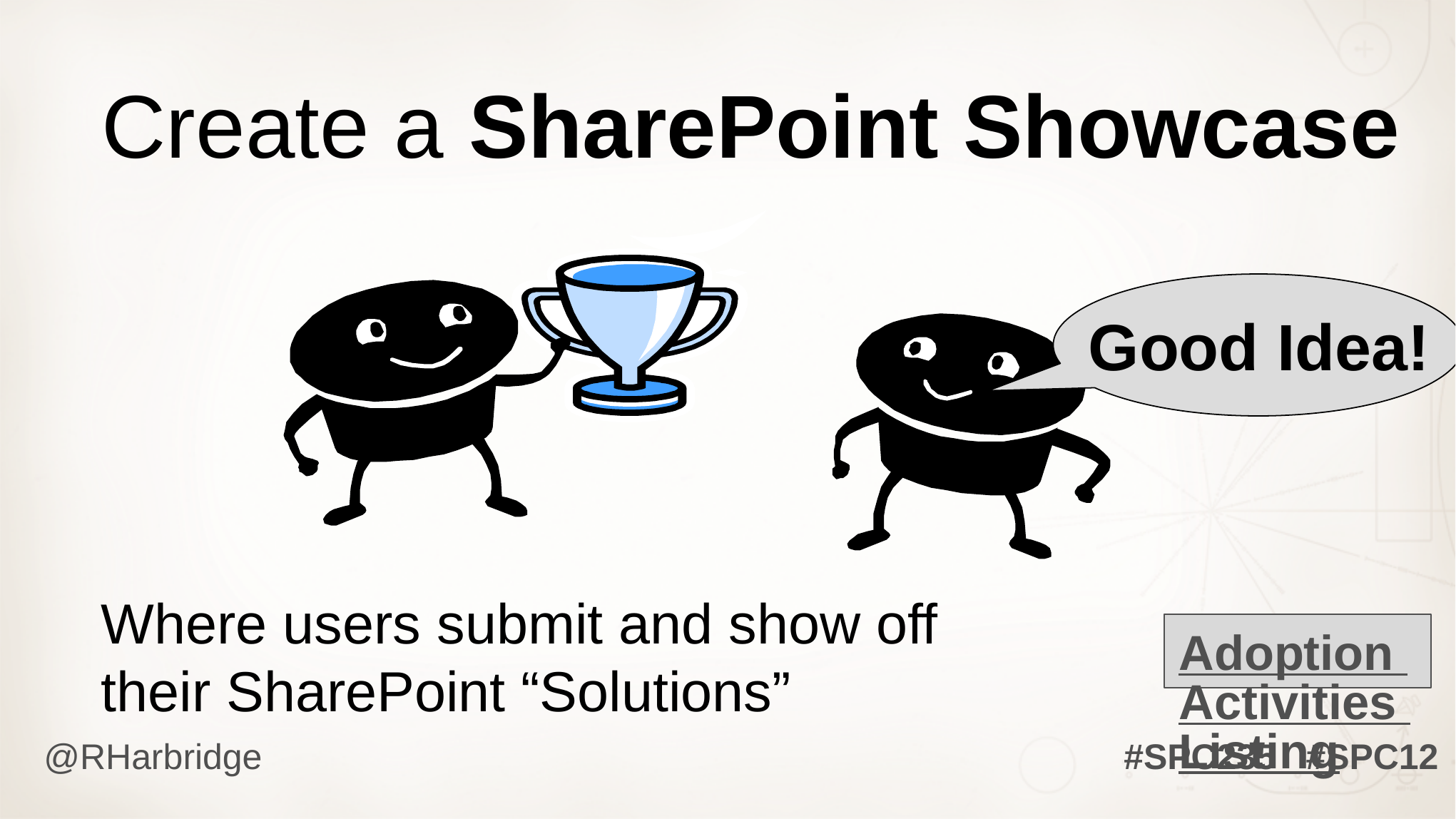

Create a SharePoint Showcase

Good Idea!
Where users submit and show off
their SharePoint “Solutions”
Adoption Activities Listing